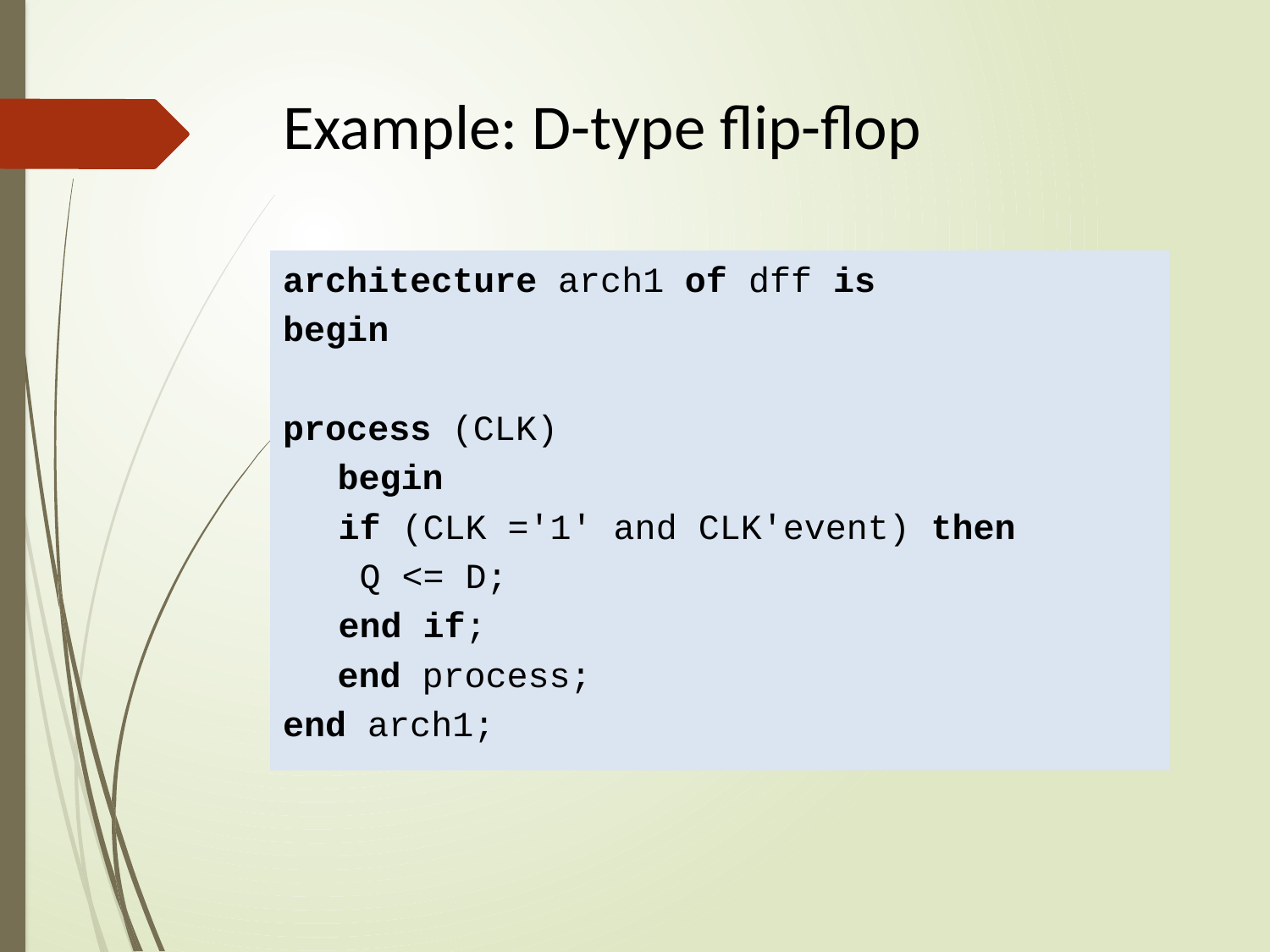

# Example: D-type flip-flop
architecture arch1 of dff is
begin

process (CLK)
begin
	if (CLK ='1' and CLK'event) then
	 Q <= D;
	end if;
end process;
end arch1;